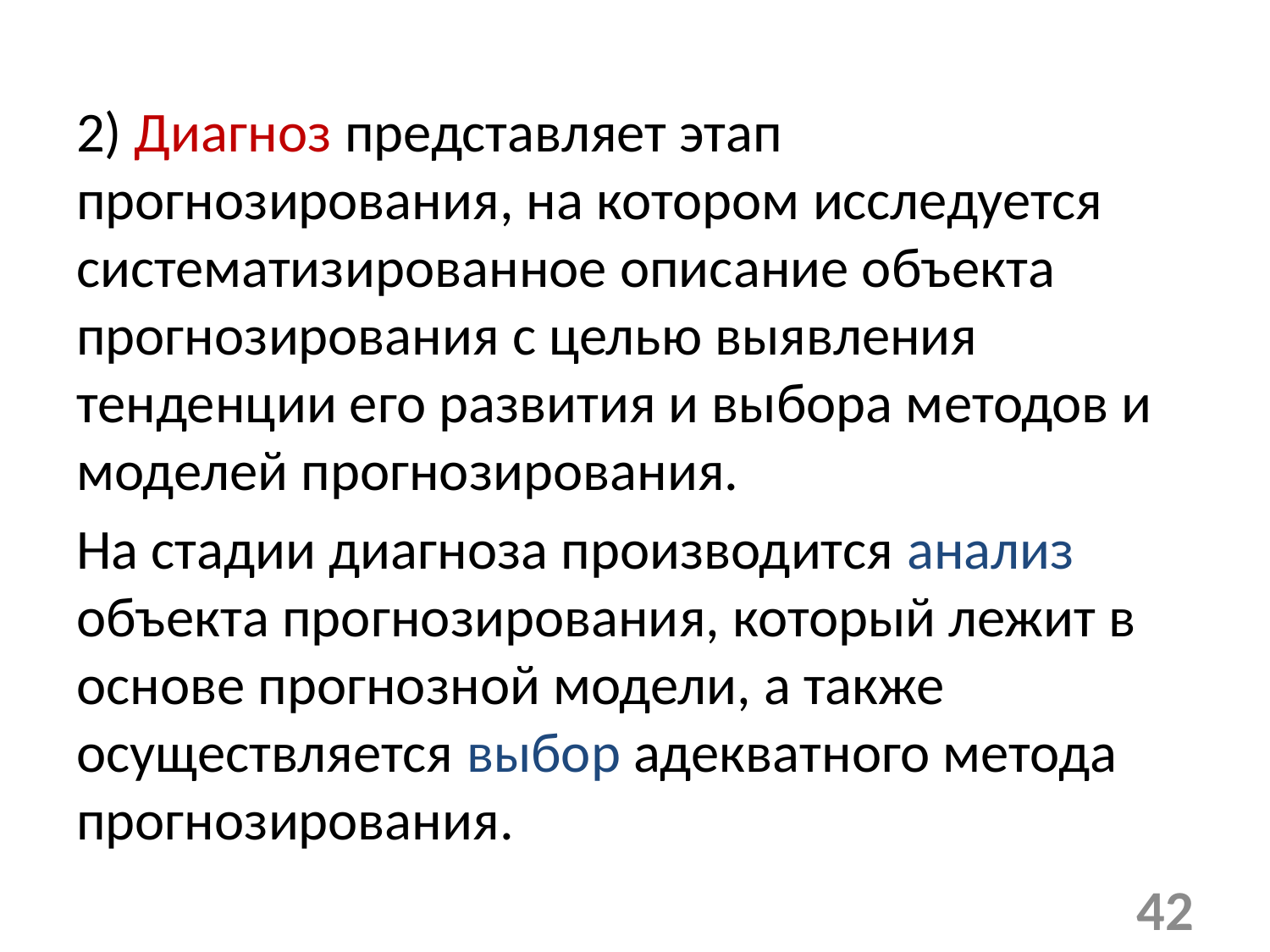

2) Диагноз представляет этап прогнозирования, на котором исследуется систематизированное описание объекта прогнозирования с целью выявления тенденции его развития и выбора методов и моделей прогнозирования.
На стадии диагноза производится анализ объекта прогнозирования, который лежит в основе прогнозной модели, а также осуществляется выбор адекватного метода прогнозирования.
42